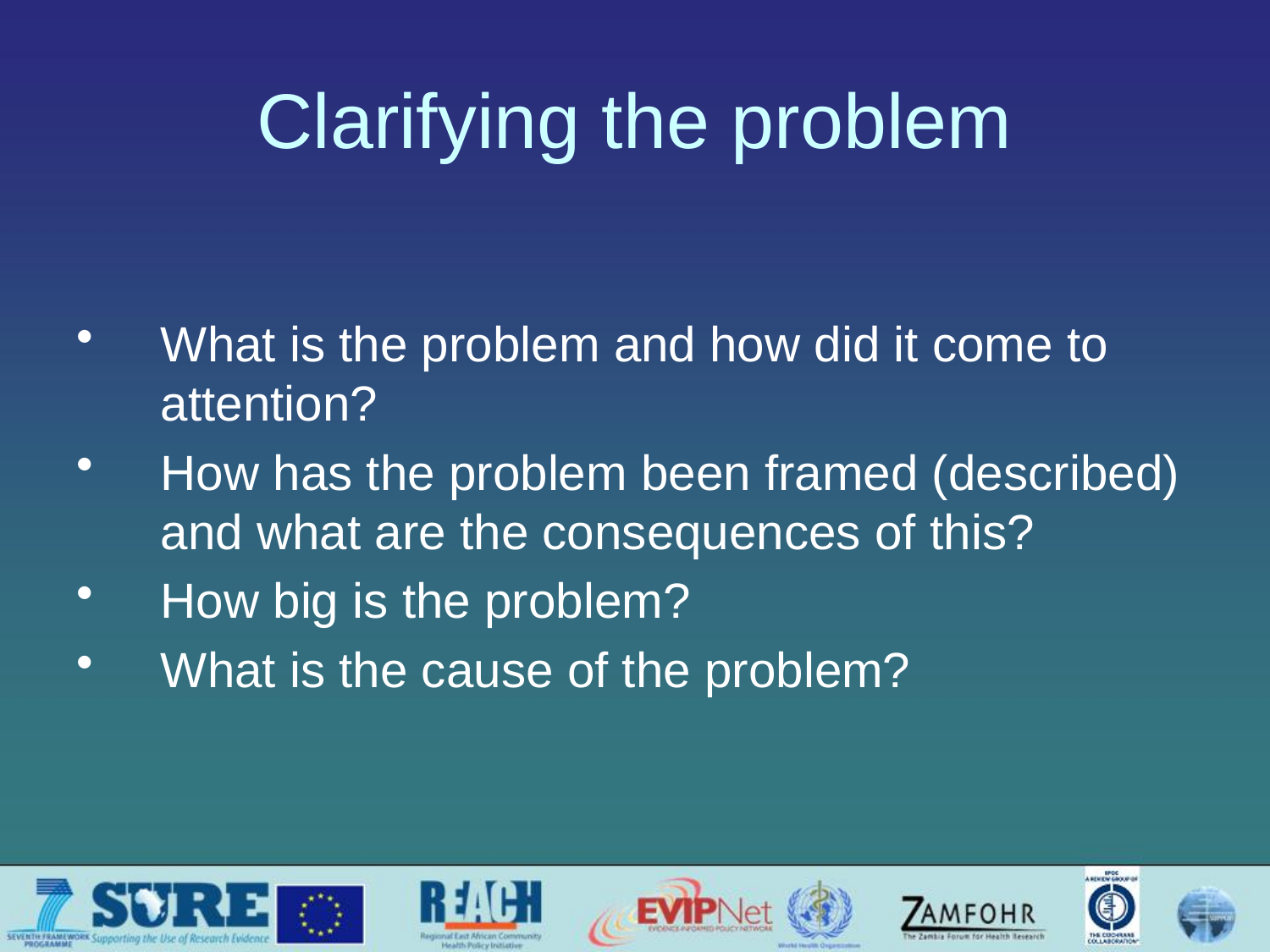

# Clarifying the problem
What is the problem and how did it come to attention?
How has the problem been framed (described) and what are the consequences of this?
How big is the problem?
What is the cause of the problem?